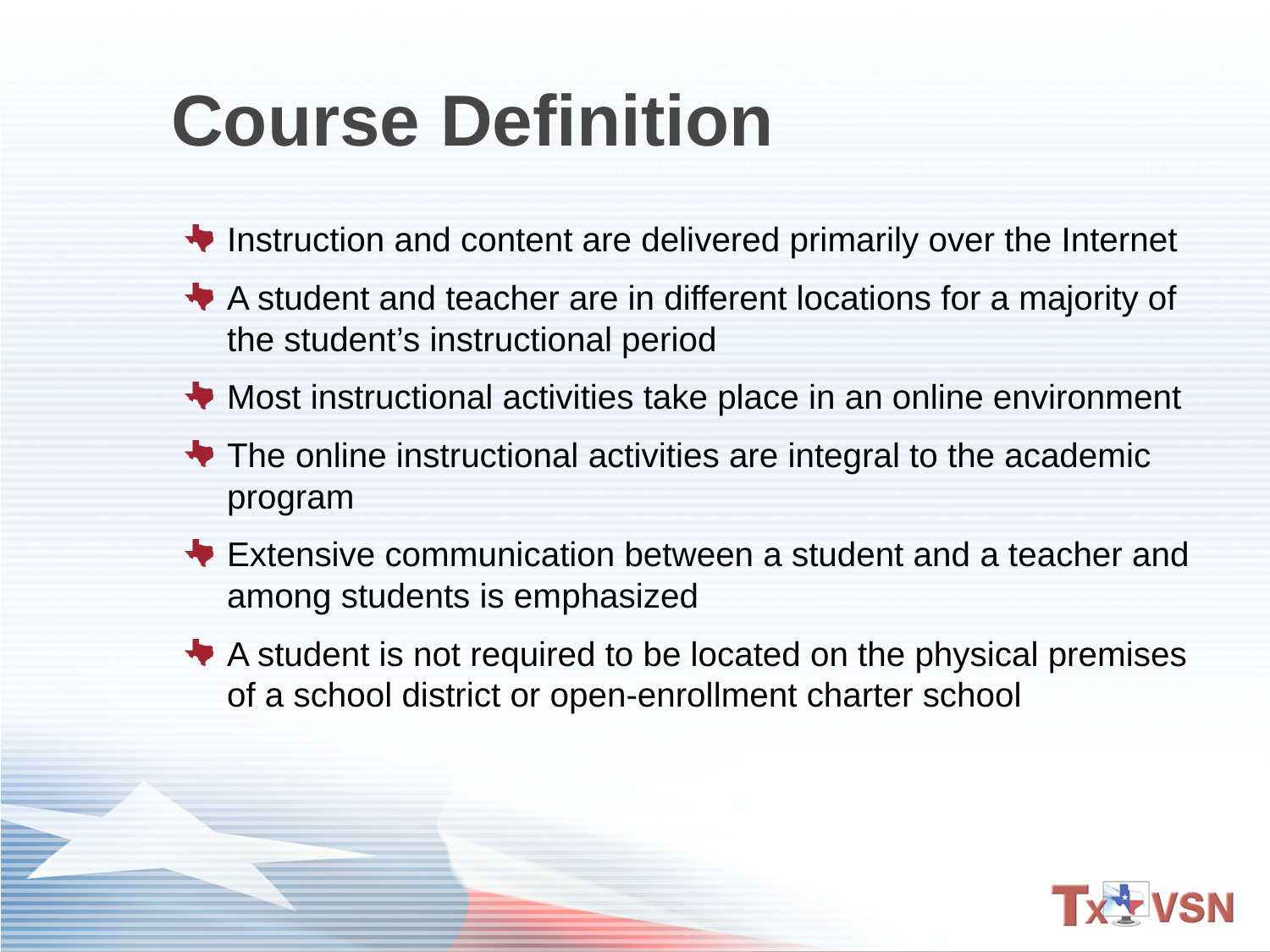

# Course Definition
Instruction and content are delivered primarily over the Internet
A student and teacher are in different locations for a majority of the student’s instructional period
Most instructional activities take place in an online environment
The online instructional activities are integral to the academic program
Extensive communication between a student and a teacher and among students is emphasized
A student is not required to be located on the physical premises of a school district or open-enrollment charter school